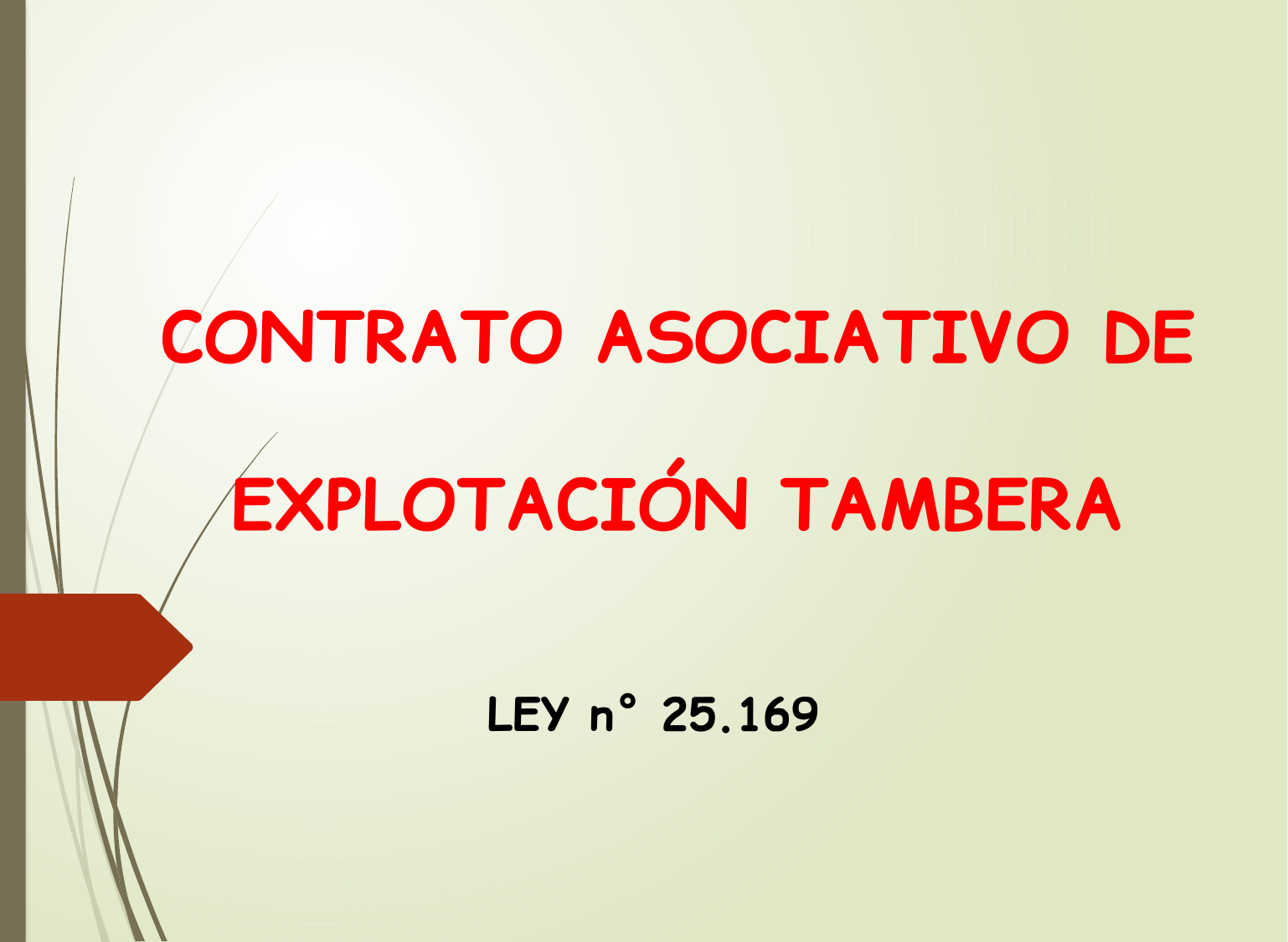

# CONTRATO ASOCIATIVO DE EXPLOTACIÓN TAMBERA
LEY n° 25.169